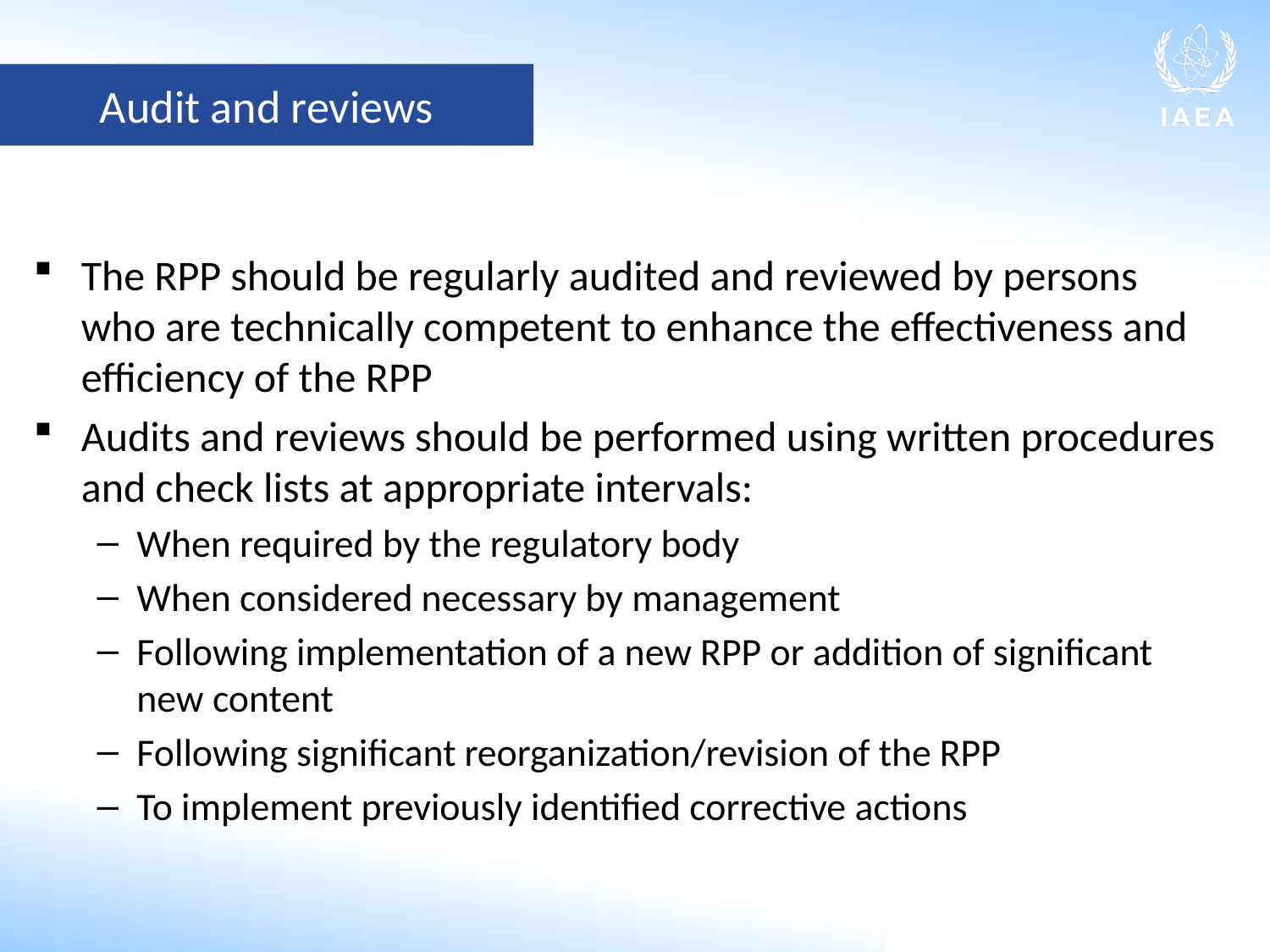

Audit and reviews
The RPP should be regularly audited and reviewed by persons who are technically competent to enhance the effectiveness and efficiency of the RPP
Audits and reviews should be performed using written procedures and check lists at appropriate intervals:
When required by the regulatory body
When considered necessary by management
Following implementation of a new RPP or addition of significant new content
Following significant reorganization/revision of the RPP
To implement previously identified corrective actions